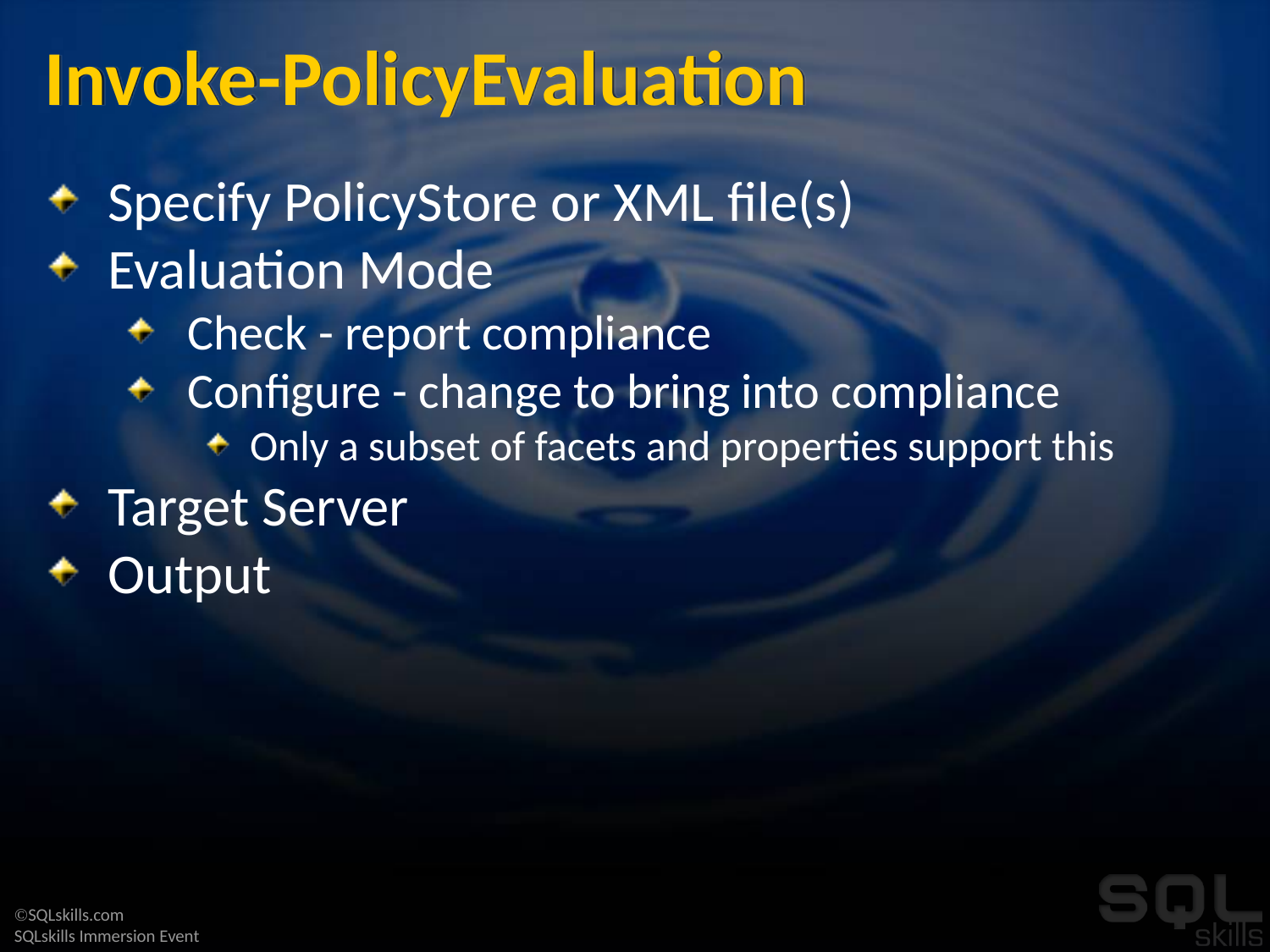

# Invoke-PolicyEvaluation
Specify PolicyStore or XML file(s)
Evaluation Mode
Check - report compliance
Configure - change to bring into compliance
Only a subset of facets and properties support this
Target Server
Output